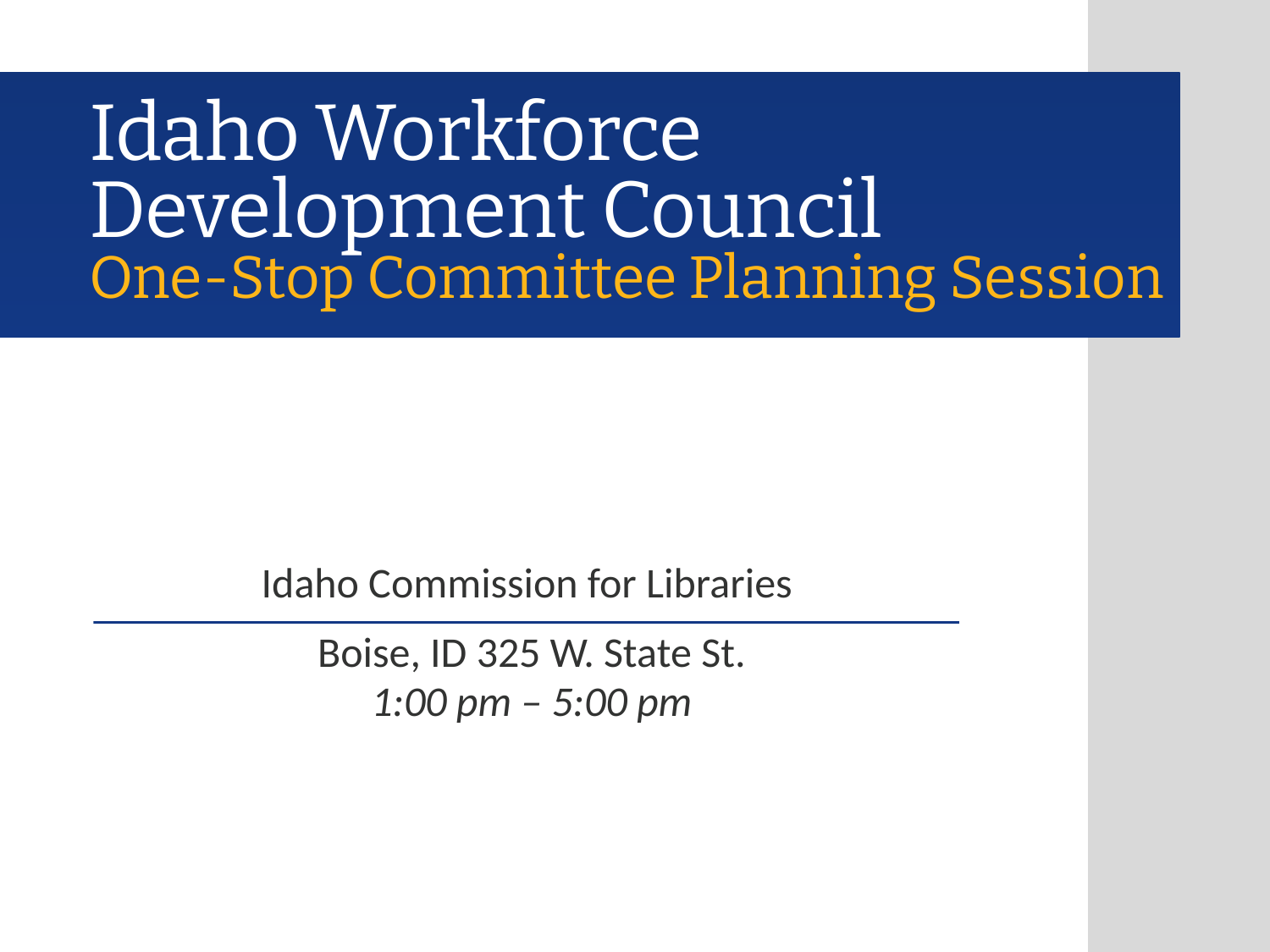

# Idaho Workforce Development Council One-Stop Committee Planning Session
Idaho Commission for Libraries
Boise, ID 325 W. State St.
1:00 pm – 5:00 pm